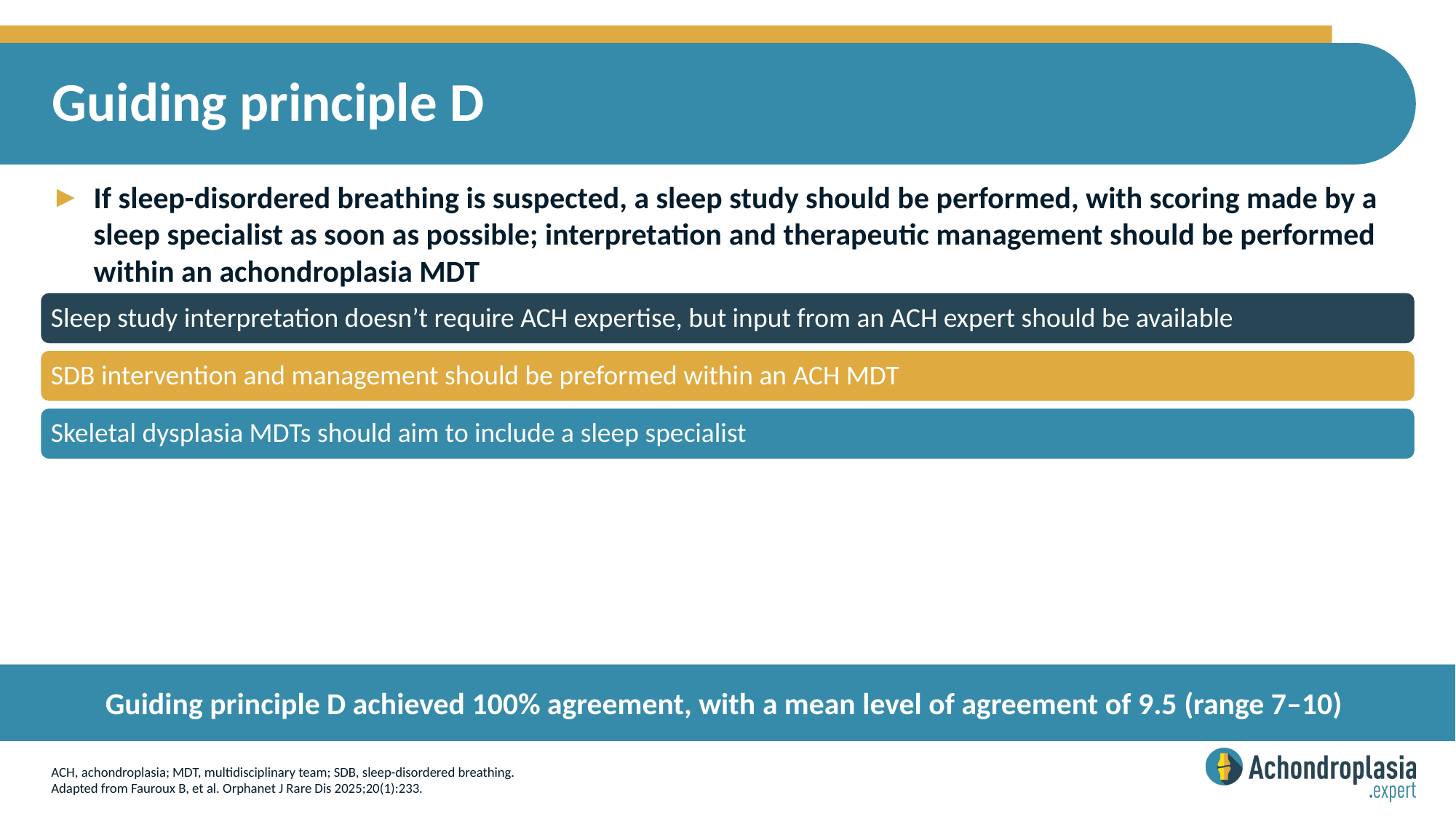

# Guiding principle D
If sleep-disordered breathing is suspected, a sleep study should be performed, with scoring made by a sleep specialist as soon as possible; interpretation and therapeutic management should be performed within an achondroplasia MDT
Sleep study interpretation doesn’t require ACH expertise, but input from an ACH expert should be available
SDB intervention and management should be preformed within an ACH MDT
Skeletal dysplasia MDTs should aim to include a sleep specialist
Guiding principle D achieved 100% agreement, with a mean level of agreement of 9.5 (range 7–10)
ACH, achondroplasia; MDT, multidisciplinary team; SDB, sleep-disordered breathing.
Adapted from Fauroux B, et al. Orphanet J Rare Dis 2025;20(1):233.